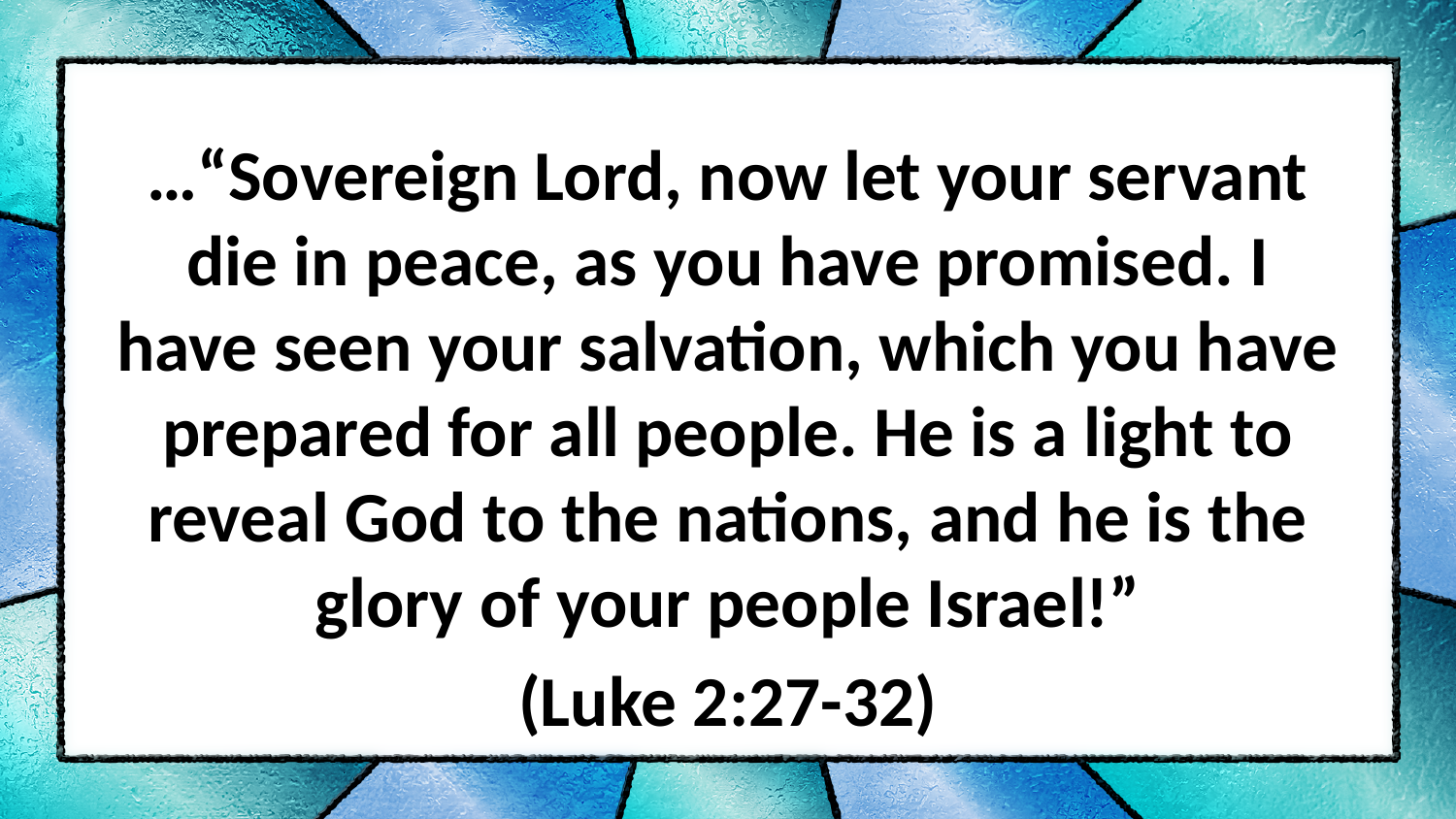

…“Sovereign Lord, now let your servant die in peace, as you have promised. I have seen your salvation, which you have prepared for all people. He is a light to reveal God to the nations, and he is the glory of your people Israel!”
(Luke 2:27-32)